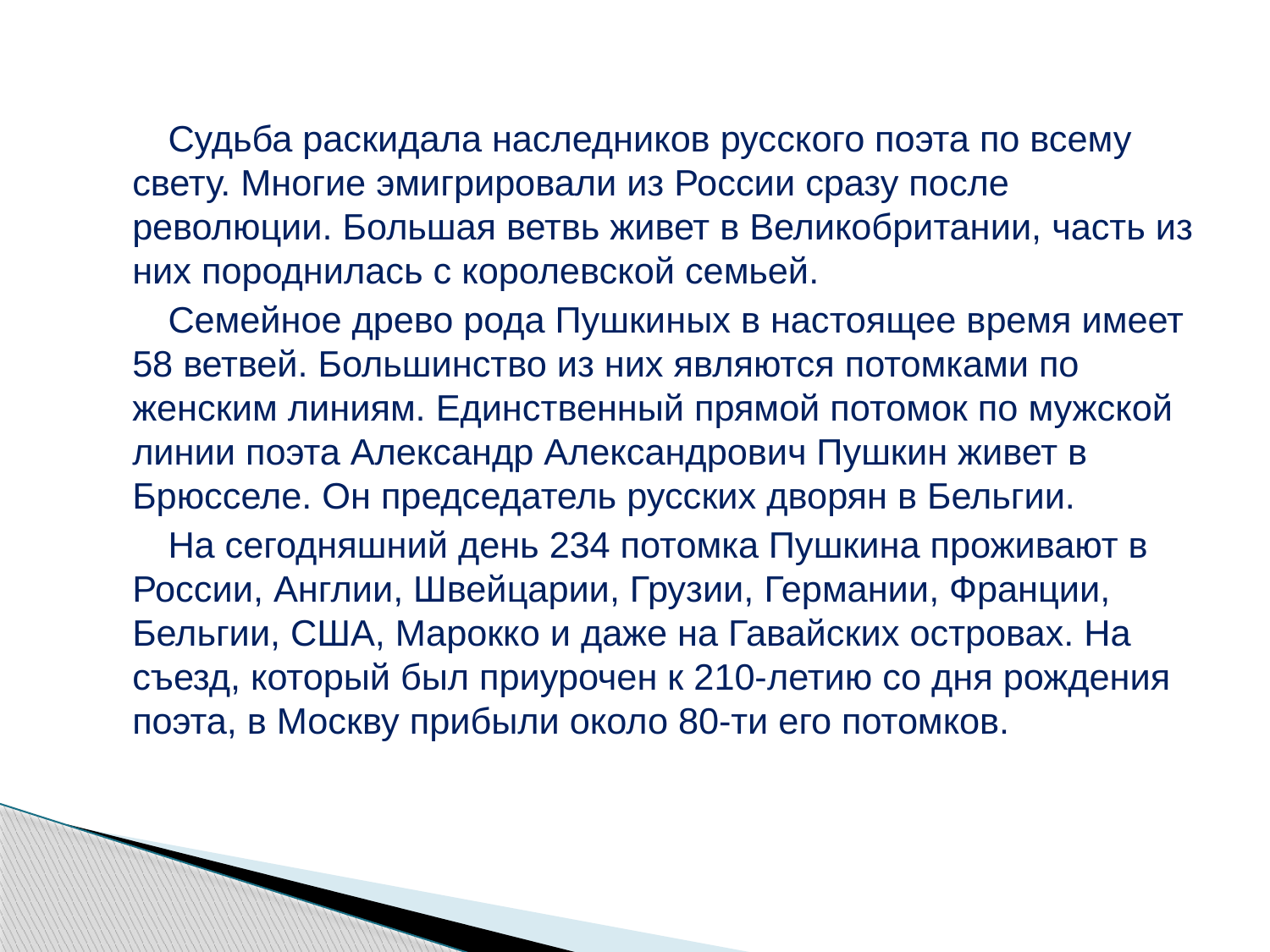

Судьба раскидала наследников русского поэта по всему свету. Многие эмигрировали из России сразу после революции. Большая ветвь живет в Великобритании, часть из них породнилась с королевской семьей.
       Семейное древо рода Пушкиных в настоящее время имеет 58 ветвей. Большинство из них являются потомками по женским линиям. Единственный прямой потомок по мужской линии поэта Александр Александрович Пушкин живет в Брюсселе. Он председатель русских дворян в Бельгии.
       На сегодняшний день 234 потомка Пушкина проживают в России, Англии, Швейцарии, Грузии, Германии, Франции, Бельгии, США, Марокко и даже на Гавайских островах. На съезд, который был приурочен к 210-летию со дня рождения поэта, в Москву прибыли около 80-ти его потомков.